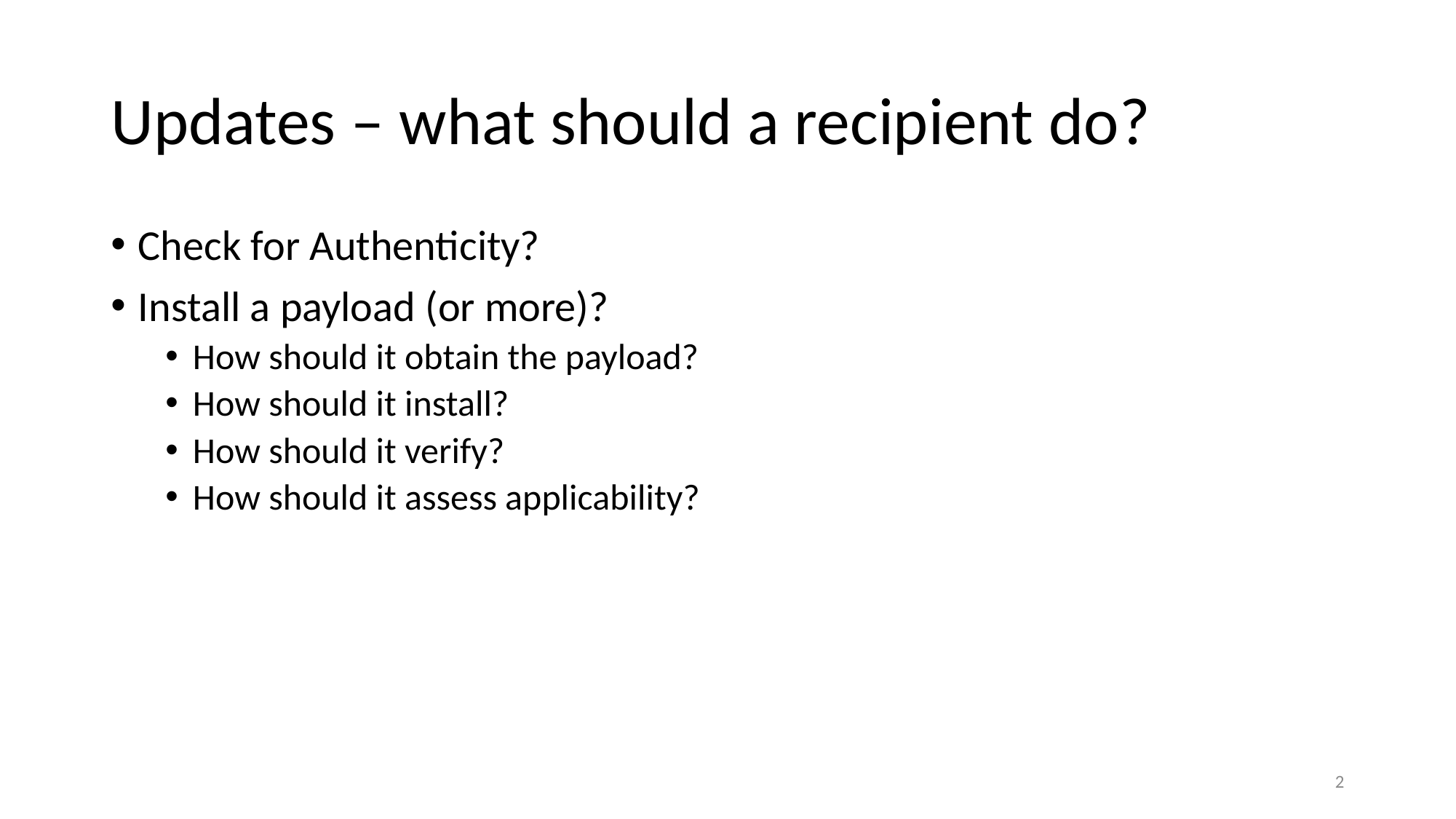

# Updates – what should a recipient do?
Check for Authenticity?
Install a payload (or more)?
How should it obtain the payload?
How should it install?
How should it verify?
How should it assess applicability?
2